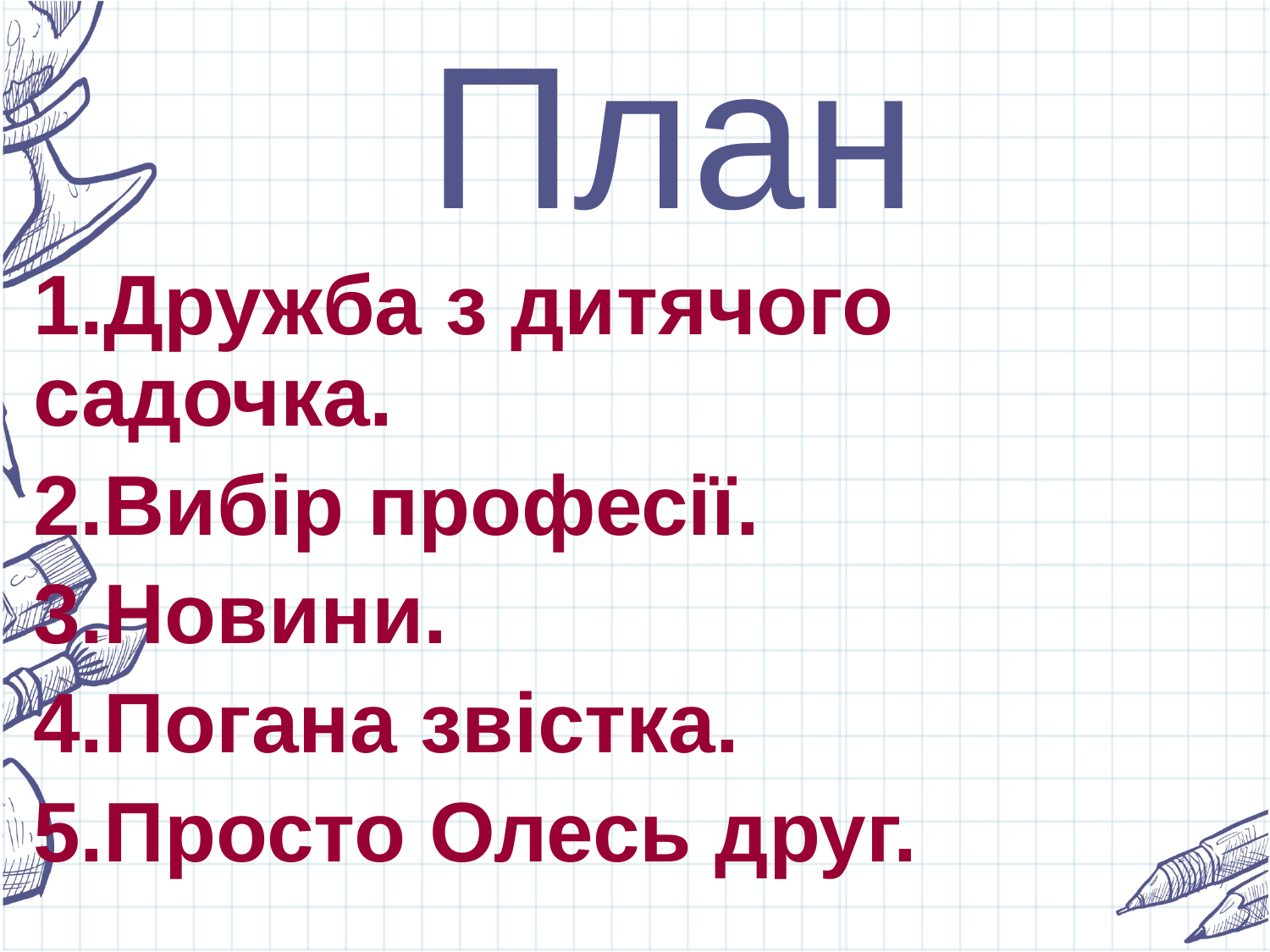

# План
1.Дружба з дитячого садочка.
2.Вибір професії.
3.Новини.
4.Погана звістка.
5.Просто Олесь друг.